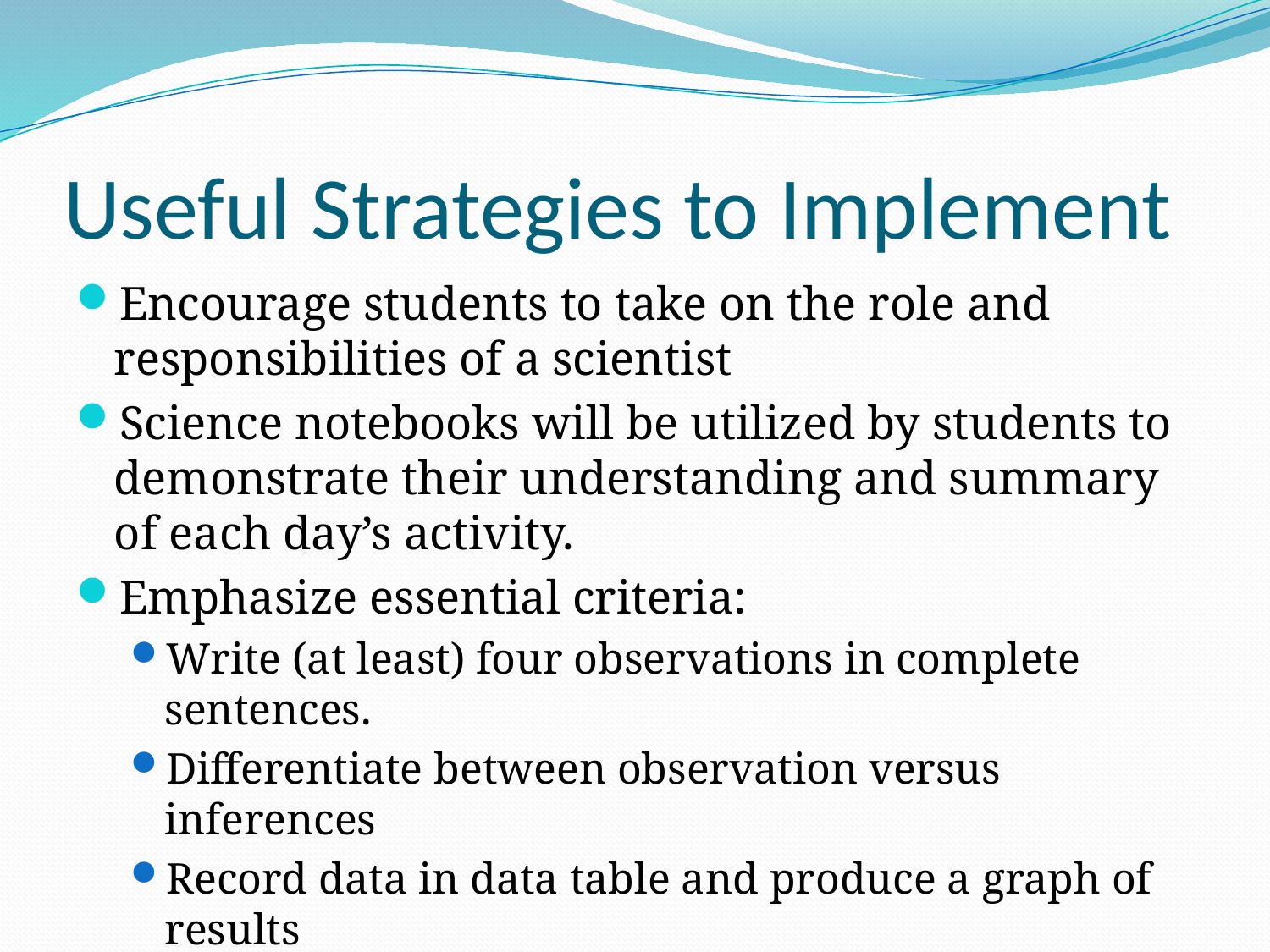

# Useful Strategies to Implement
Encourage students to take on the role and responsibilities of a scientist
Science notebooks will be utilized by students to demonstrate their understanding and summary of each day’s activity.
Emphasize essential criteria:
Write (at least) four observations in complete sentences.
Differentiate between observation versus inferences
Record data in data table and produce a graph of results
Calculate average mortality rate